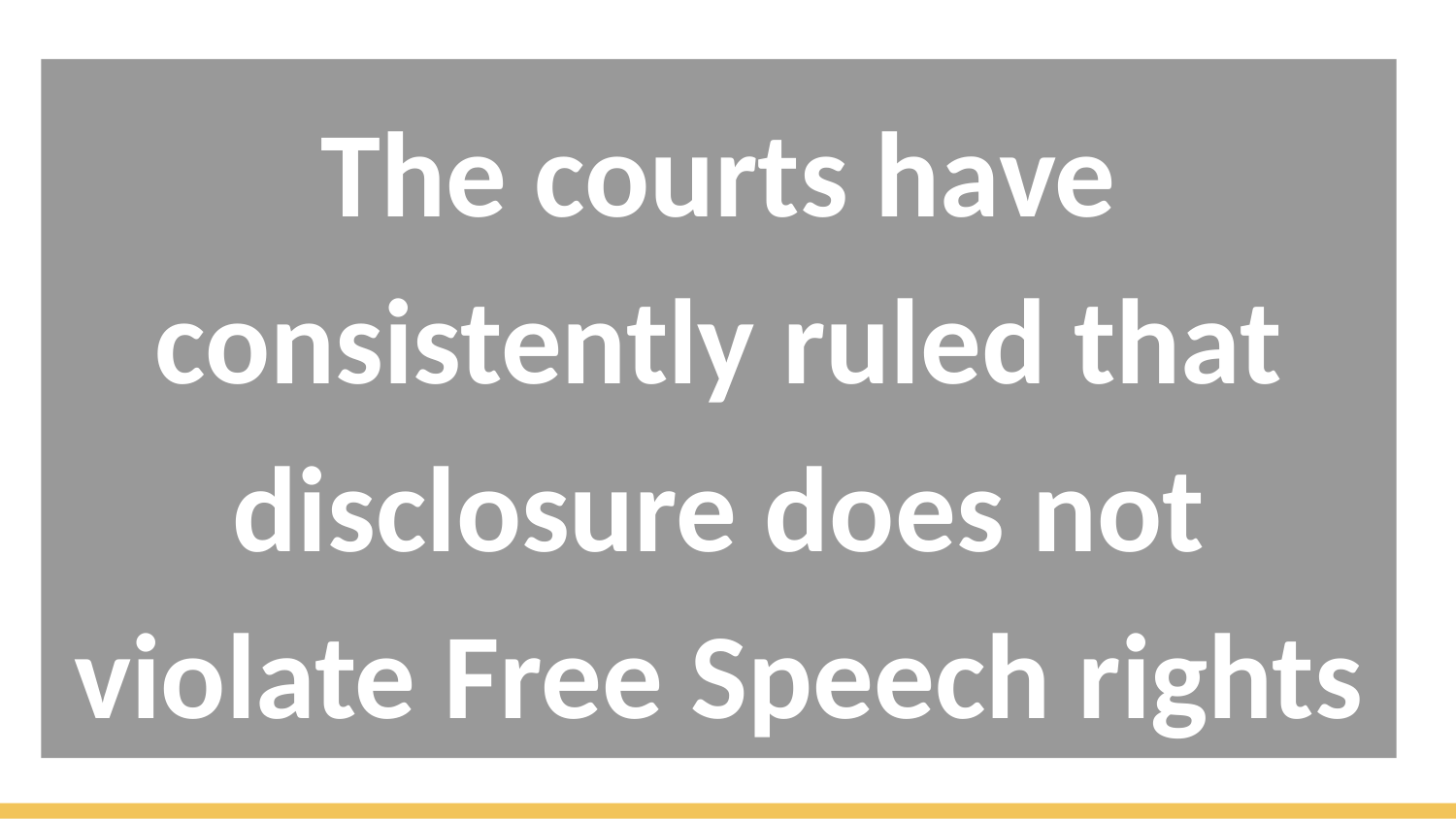

The courts have consistently ruled that disclosure does not violate Free Speech rights